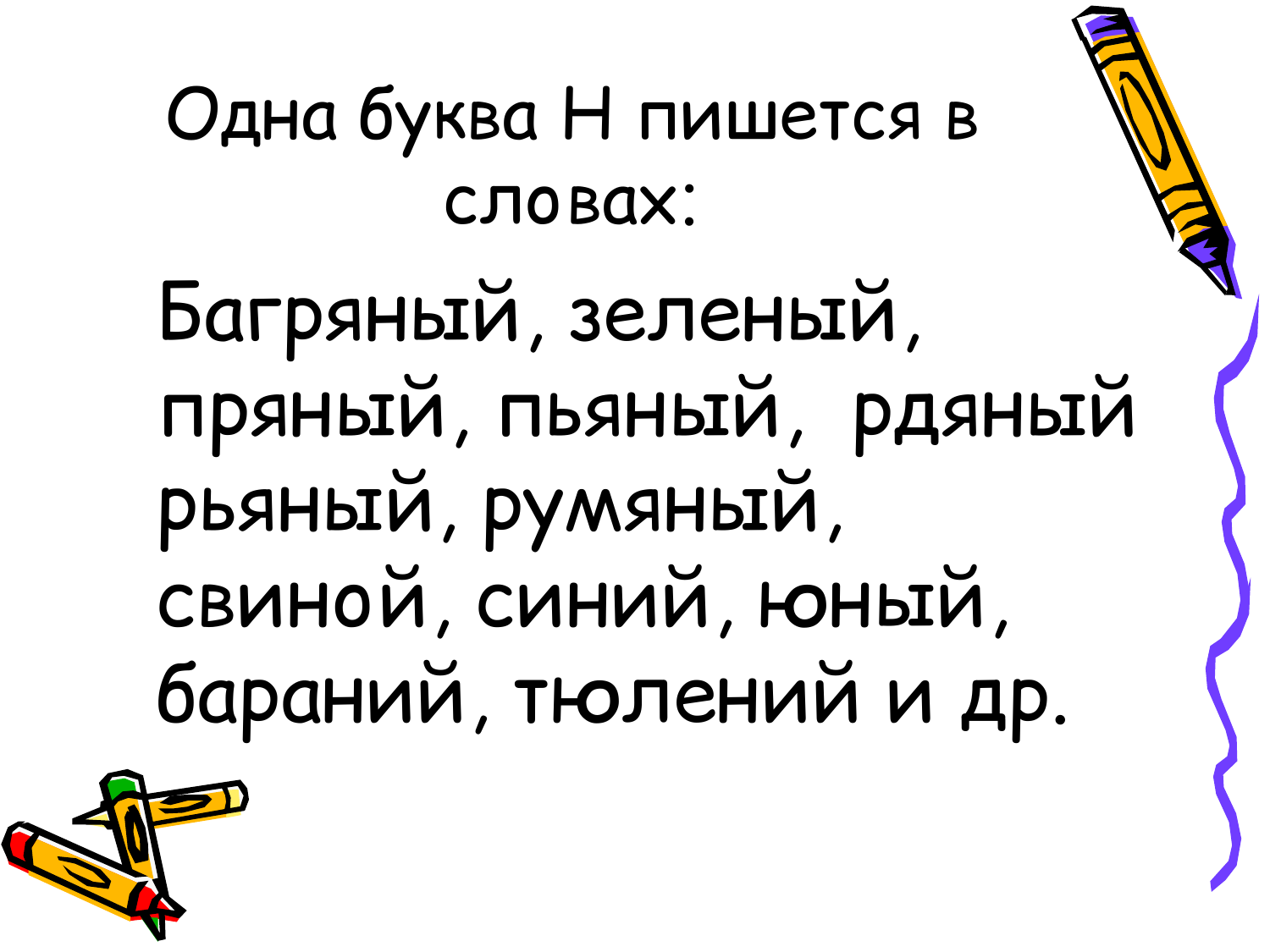

# Одна буква Н пишется в словах:
		Багряный, зеленый, пряный, пьяный,  рдяный рьяный, румяный, свиной, синий, юный, бараний, тюлений и др.